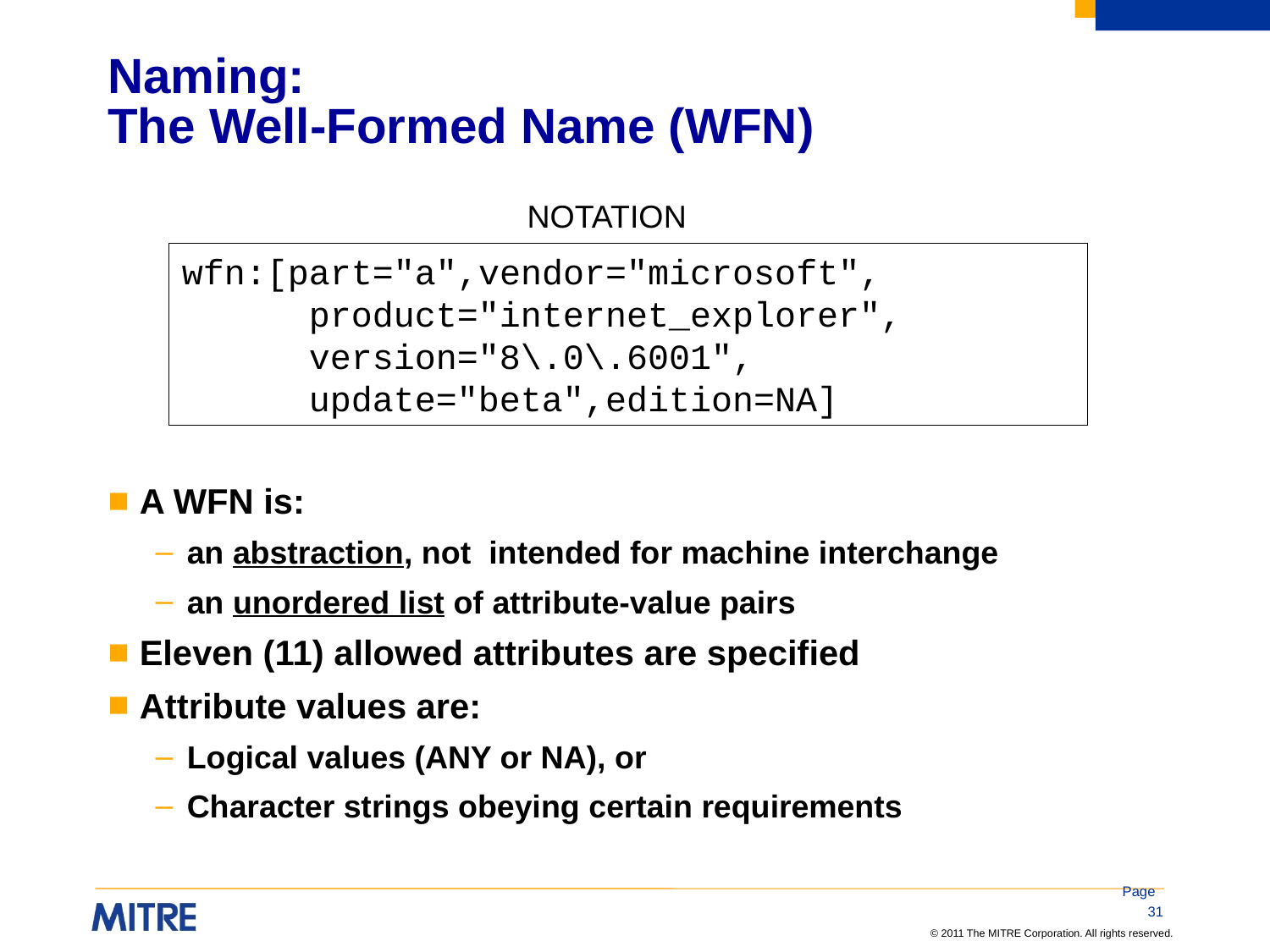

# Naming: The Well-Formed Name (WFN)
NOTATION
wfn:[part="a",vendor="microsoft",
	product="internet_explorer",
	version="8\.0\.6001",
	update="beta",edition=NA]
A WFN is:
an abstraction, not  intended for machine interchange
an unordered list of attribute-value pairs
Eleven (11) allowed attributes are specified
Attribute values are:
Logical values (ANY or NA), or
Character strings obeying certain requirements
Page  31